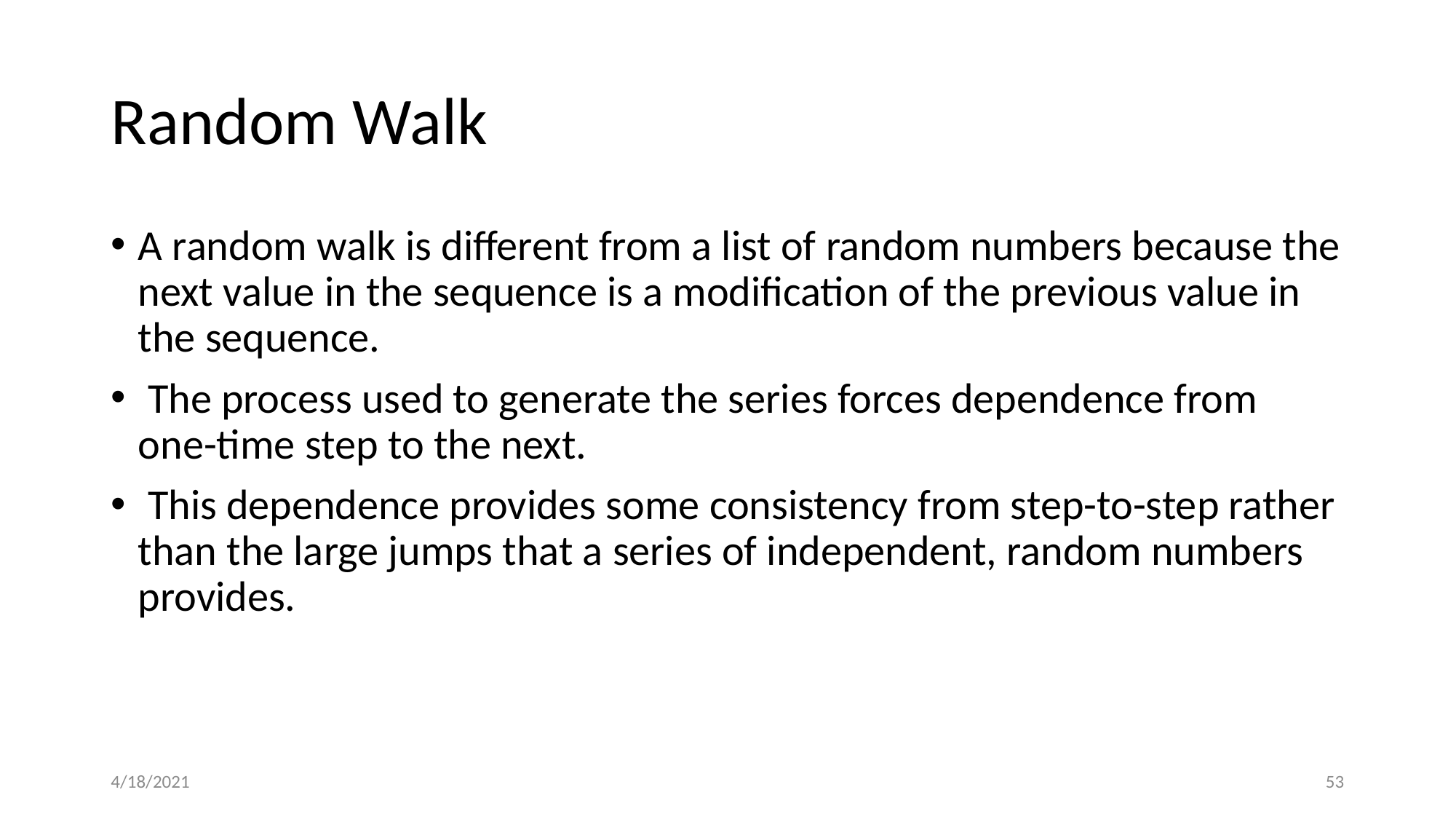

# Random Walk
A random walk is different from a list of random numbers because the next value in the sequence is a modification of the previous value in the sequence.
 The process used to generate the series forces dependence from one-time step to the next.
 This dependence provides some consistency from step-to-step rather than the large jumps that a series of independent, random numbers provides.
4/18/2021
53